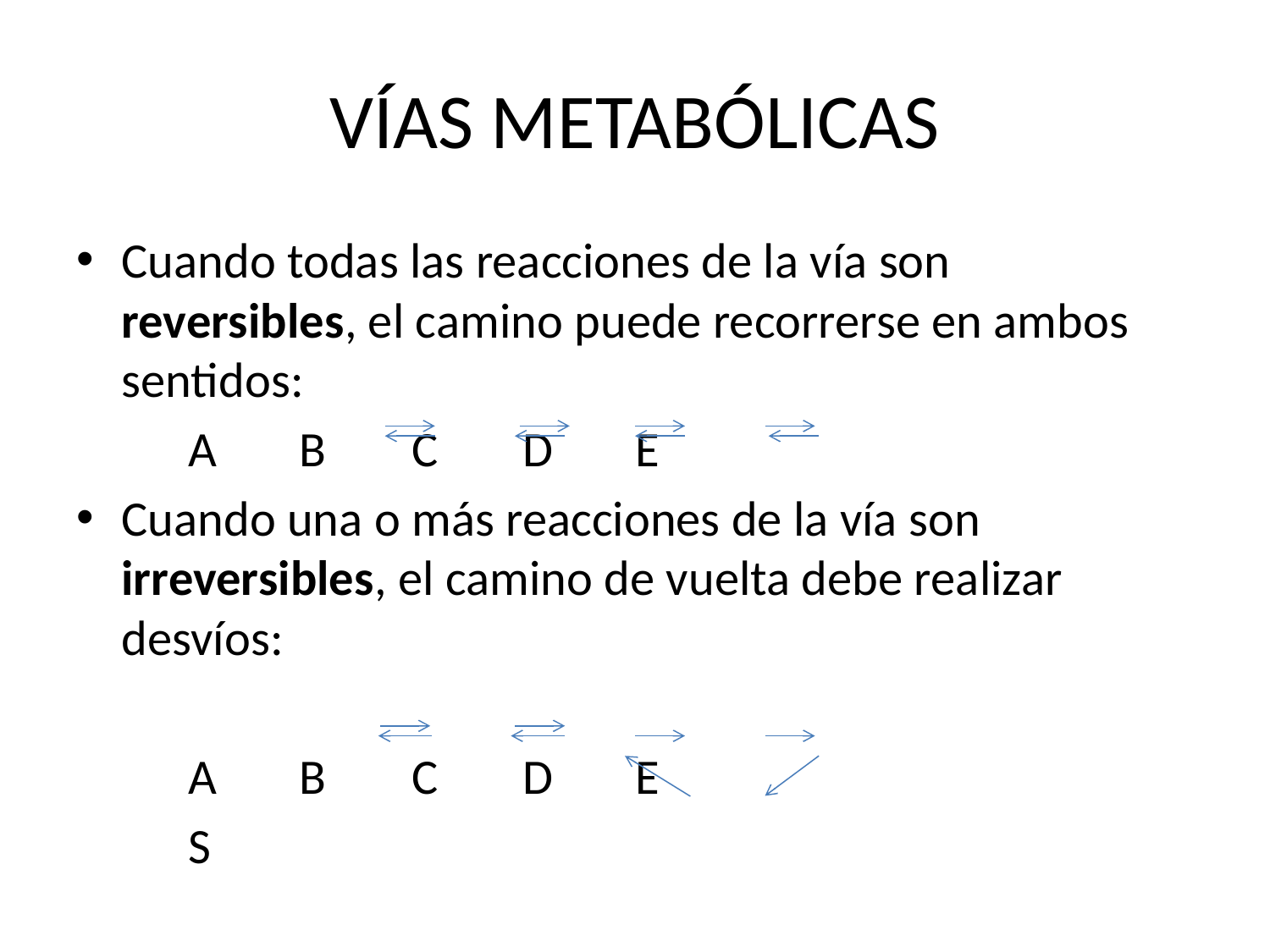

# VÍAS METABÓLICAS
Cuando todas las reacciones de la vía son reversibles, el camino puede recorrerse en ambos sentidos:
		A	B	C	D	E
Cuando una o más reacciones de la vía son irreversibles, el camino de vuelta debe realizar desvíos:

		A	B	C	D	E
					S